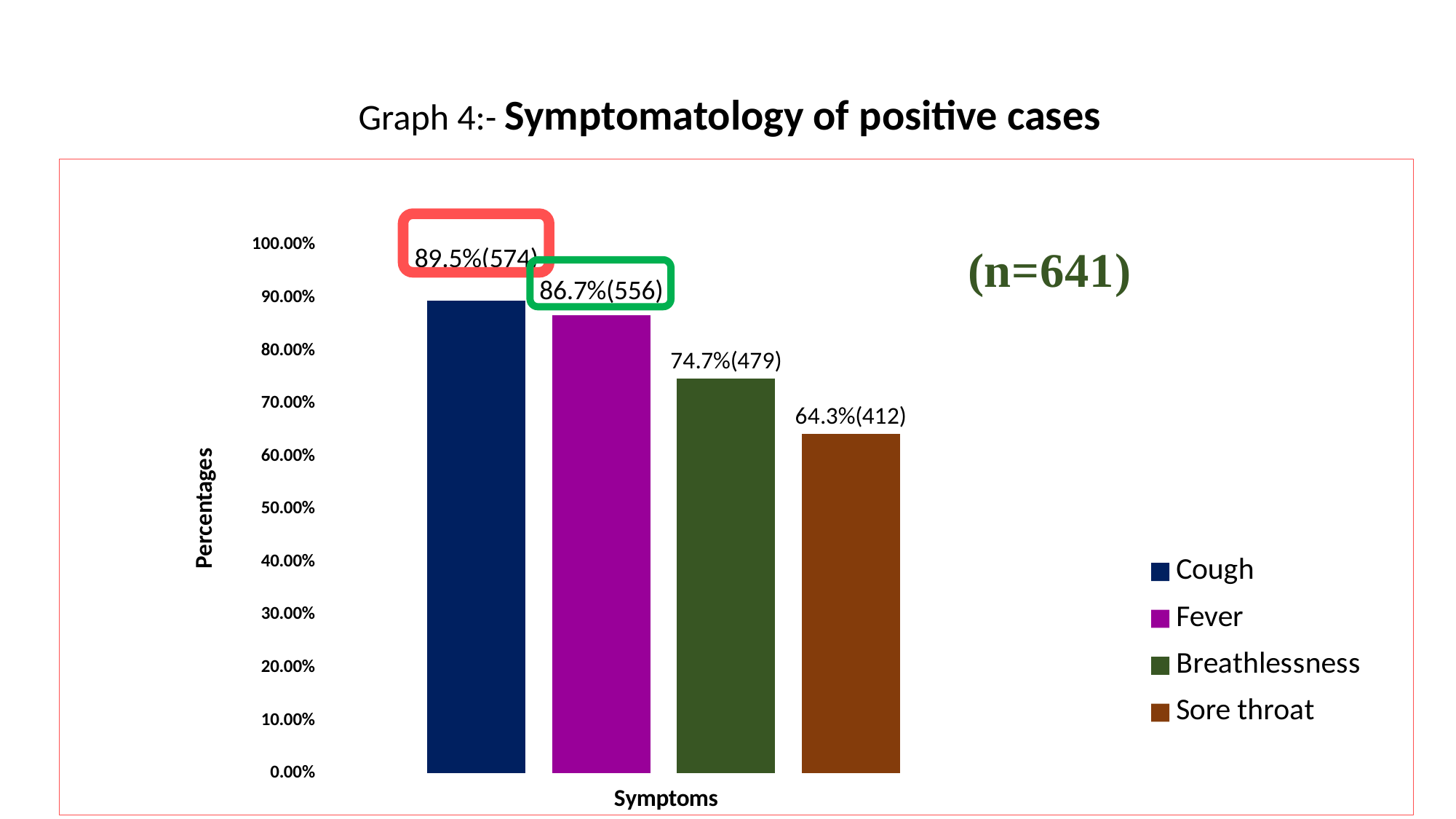

Graph 4:- Symptomatology of positive cases

### Chart

| Category | Cough | Fever | Breathlessness | Sore throat |
|---|---|---|---|---|
| Percentages | 0.8954 | 0.8673000000000006 | 0.7472000000000006 | 0.6427000000000009 |